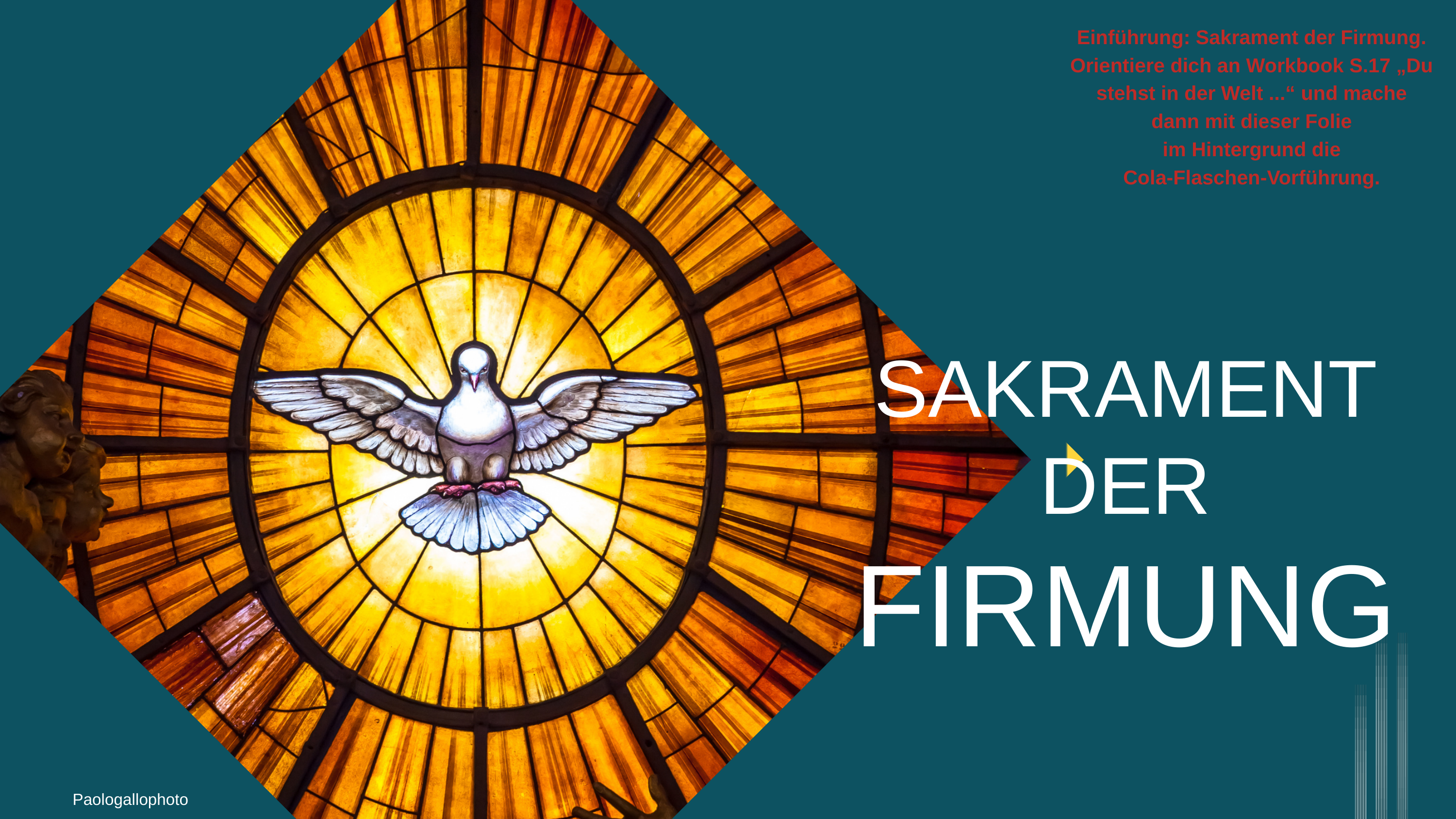

Einführung: Sakrament der Firmung.
Orientiere dich an Workbook S.17 „Du stehst in der Welt ...“ und mache
dann mit dieser Folie
im Hintergrund die
Cola-Flaschen-Vorführung.

SAKRAMENT DER FIRMUNG

Paologallophoto